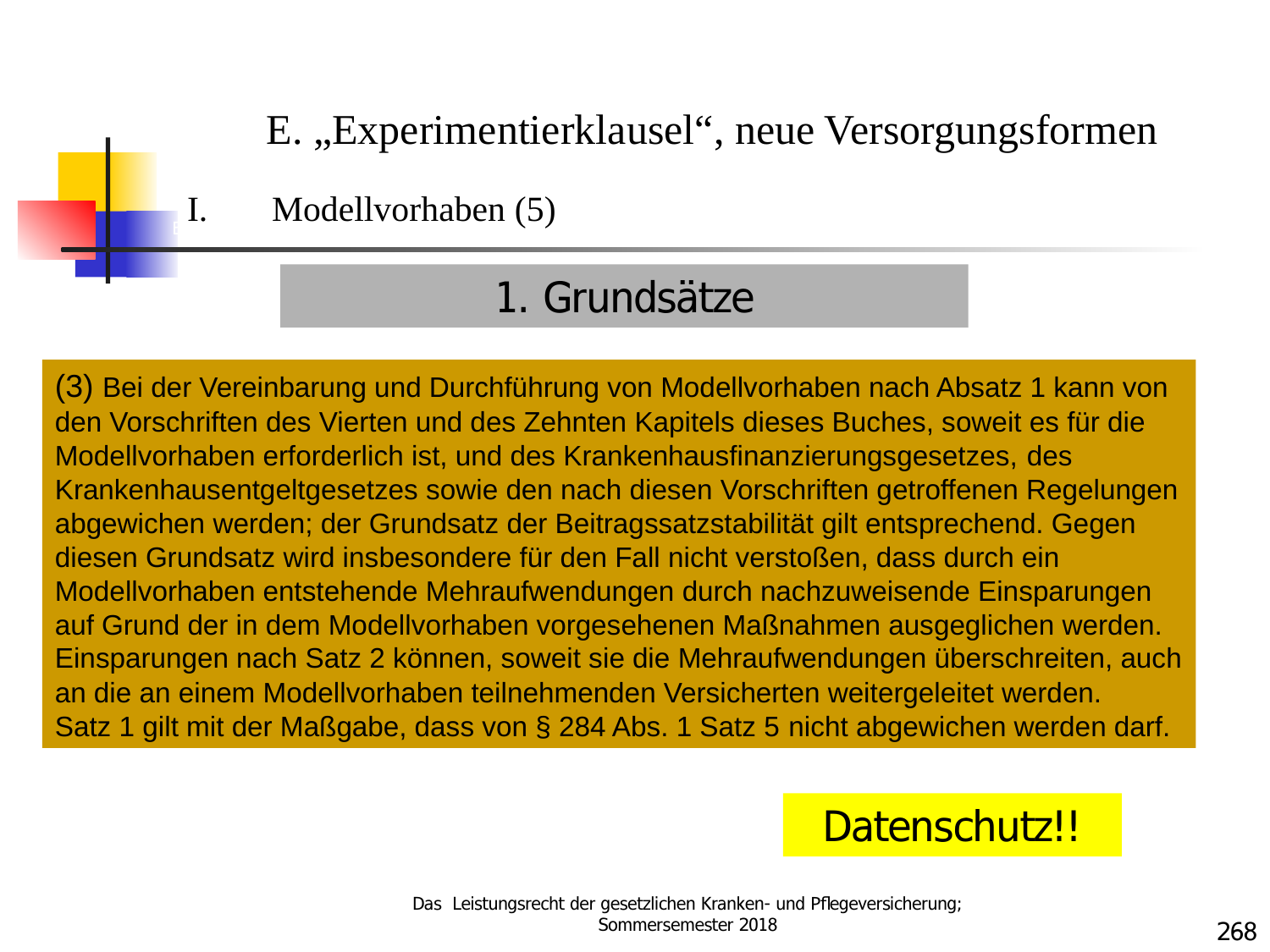

Experimentierklausel 5
E. „Experimentierklausel“, neue Versorgungsformen

Modellvorhaben (5)
1. Grundsätze
(3) Bei der Vereinbarung und Durchführung von Modellvorhaben nach Absatz 1 kann von den Vorschriften des Vierten und des Zehnten Kapitels dieses Buches, soweit es für die Modellvorhaben erforderlich ist, und des Krankenhausfinanzierungsgesetzes, des Krankenhausentgeltgesetzes sowie den nach diesen Vorschriften getroffenen Regelungen abgewichen werden; der Grundsatz der Beitragssatzstabilität gilt entsprechend. Gegen diesen Grundsatz wird insbesondere für den Fall nicht verstoßen, dass durch ein Modellvorhaben entstehende Mehraufwendungen durch nachzuweisende Einsparungen auf Grund der in dem Modellvorhaben vorgesehenen Maßnahmen ausgeglichen werden. Einsparungen nach Satz 2 können, soweit sie die Mehraufwendungen überschreiten, auch an die an einem Modellvorhaben teilnehmenden Versicherten weitergeleitet werden. Satz 1 gilt mit der Maßgabe, dass von § 284 Abs. 1 Satz 5 nicht abgewichen werden darf.
Krankheit
Datenschutz!!
Das  Leistungsrecht der gesetzlichen Kranken- und Pflegeversicherung; Sommersemester 2018
268